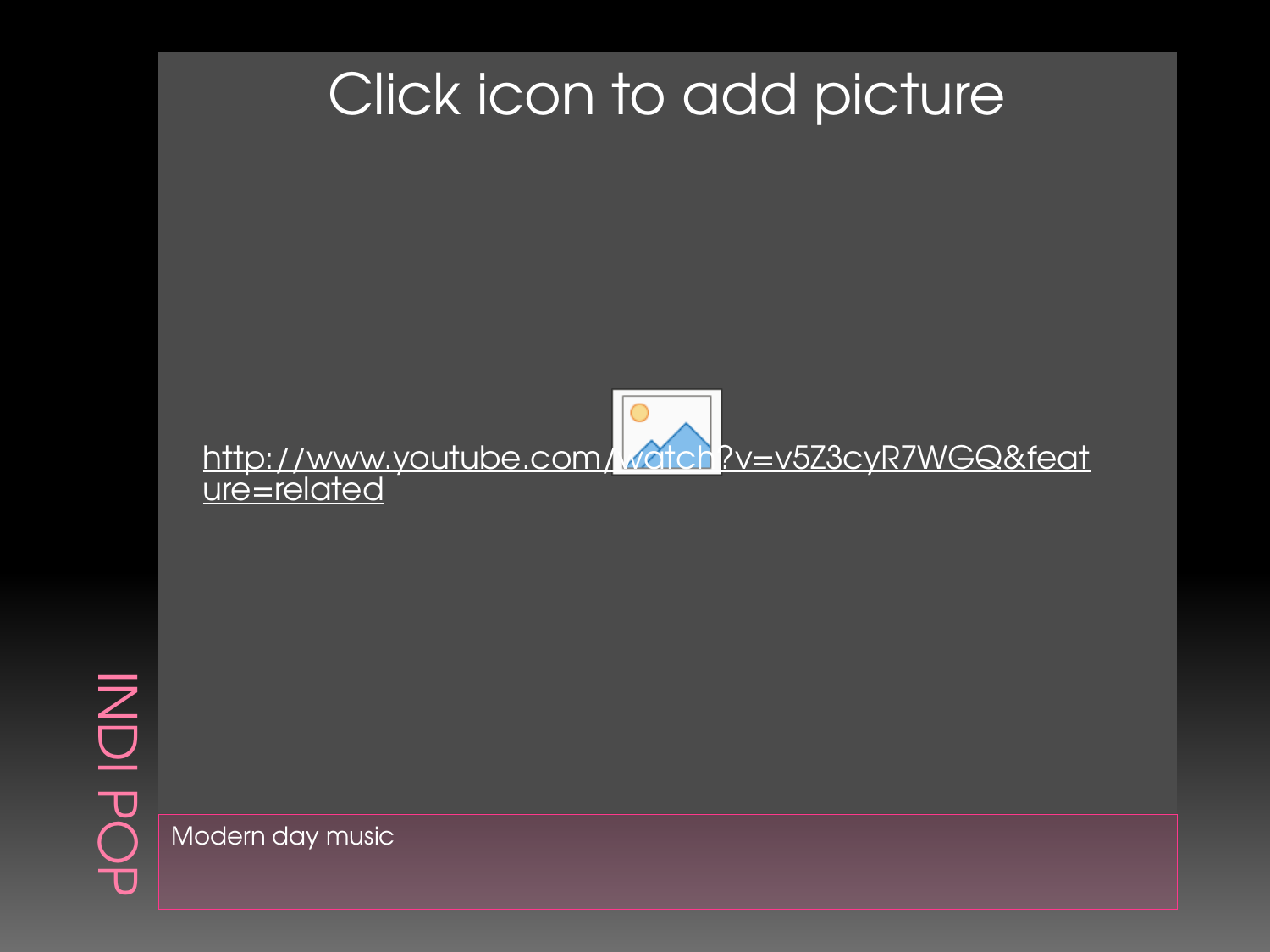

# Indi Pop

http://www.youtube.com/watch?v=v5Z3cyR7WGQ&feature=related
Modern day music